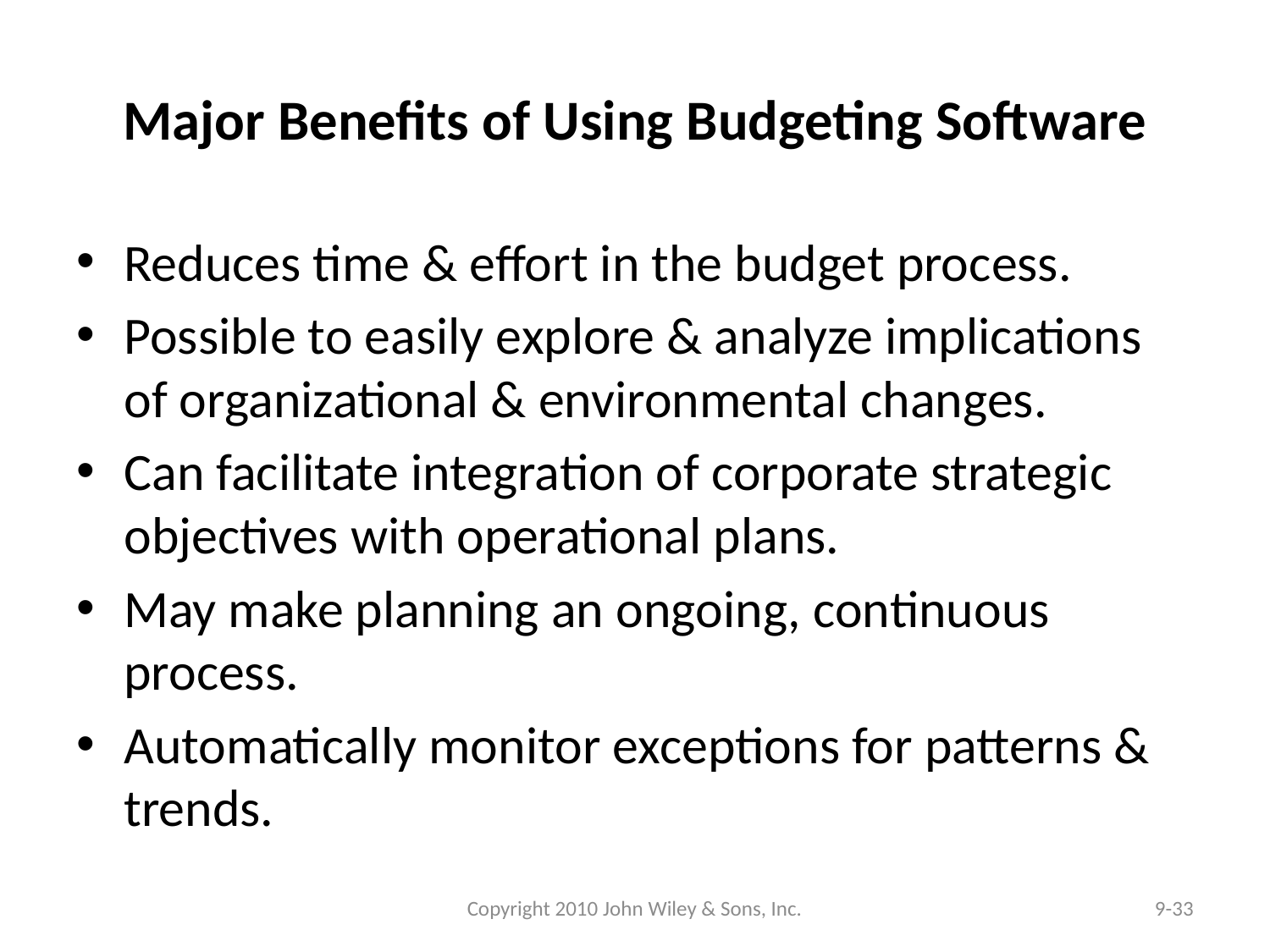

# Major Benefits of Using Budgeting Software
Reduces time & effort in the budget process.
Possible to easily explore & analyze implications of organizational & environmental changes.
Can facilitate integration of corporate strategic objectives with operational plans.
May make planning an ongoing, continuous process.
Automatically monitor exceptions for patterns & trends.

Copyright 2010 John Wiley & Sons, Inc.
9-33